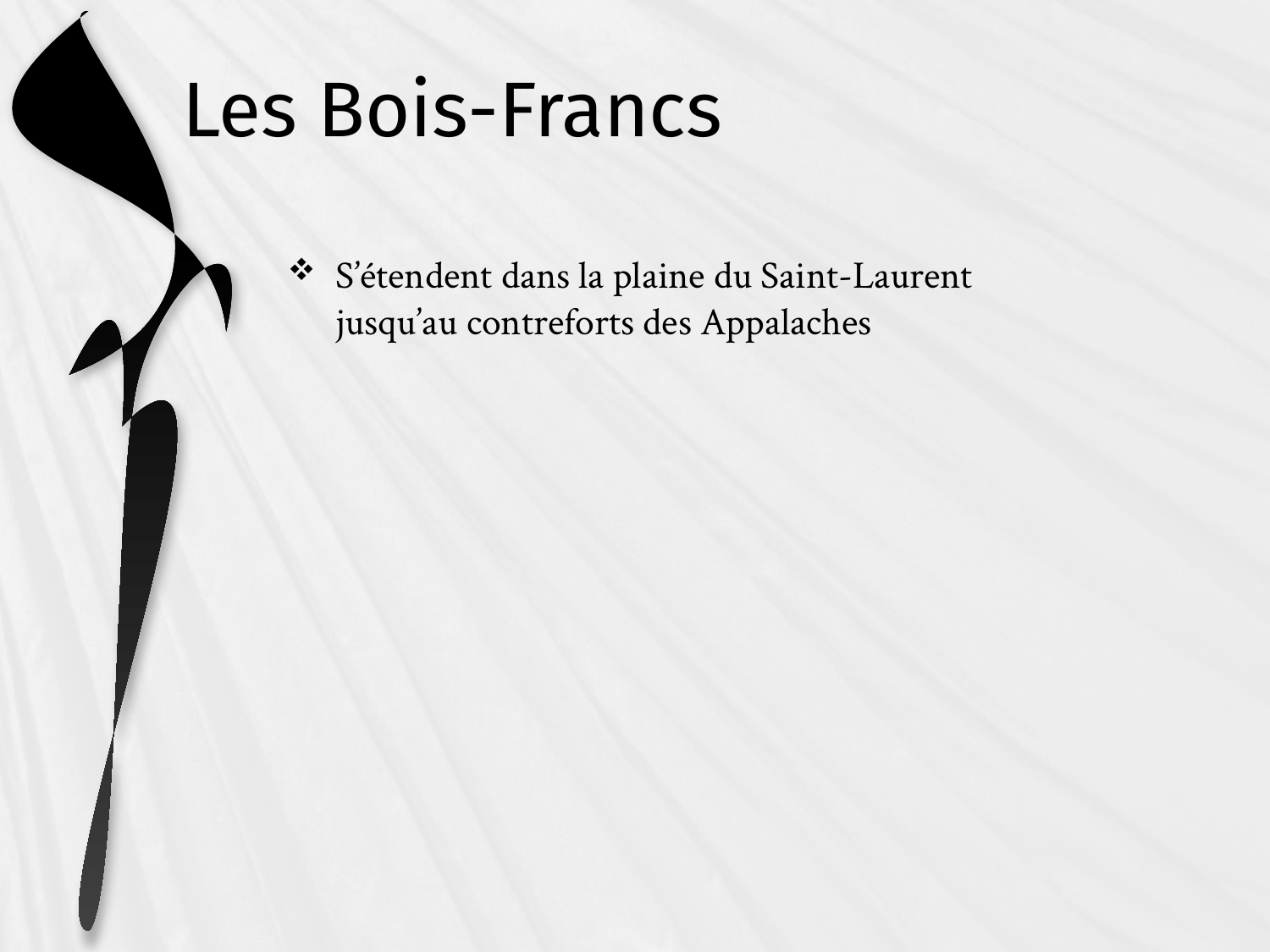

# Les Bois-Francs
S’étendent dans la plaine du Saint-Laurent jusqu’au contreforts des Appalaches